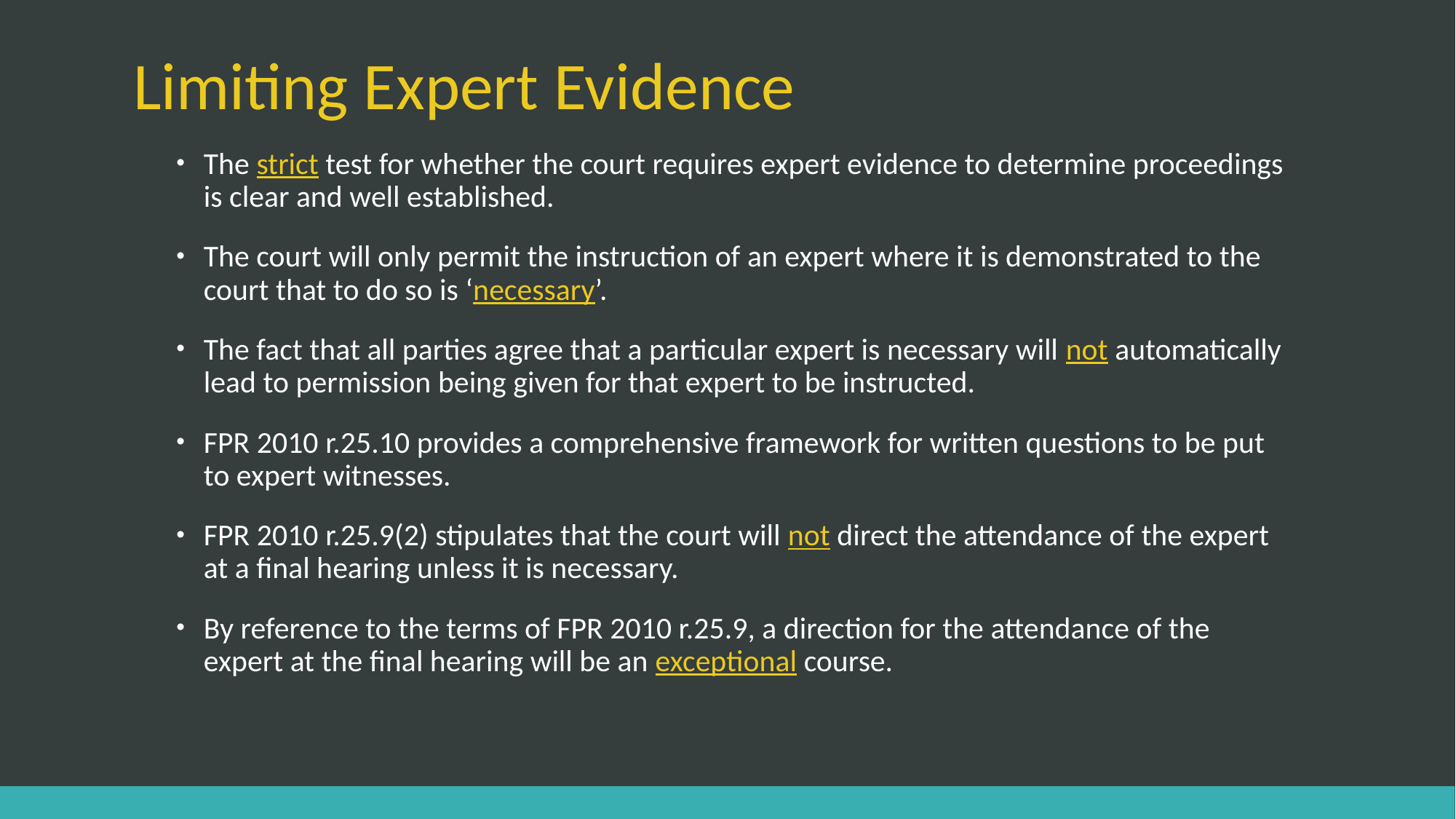

# Limiting Expert Evidence
The strict test for whether the court requires expert evidence to determine proceedings is clear and well established.
The court will only permit the instruction of an expert where it is demonstrated to the court that to do so is ‘necessary’.
The fact that all parties agree that a particular expert is necessary will not automatically lead to permission being given for that expert to be instructed.
FPR 2010 r.25.10 provides a comprehensive framework for written questions to be put to expert witnesses.
FPR 2010 r.25.9(2) stipulates that the court will not direct the attendance of the expert at a final hearing unless it is necessary.
By reference to the terms of FPR 2010 r.25.9, a direction for the attendance of the expert at the final hearing will be an exceptional course.